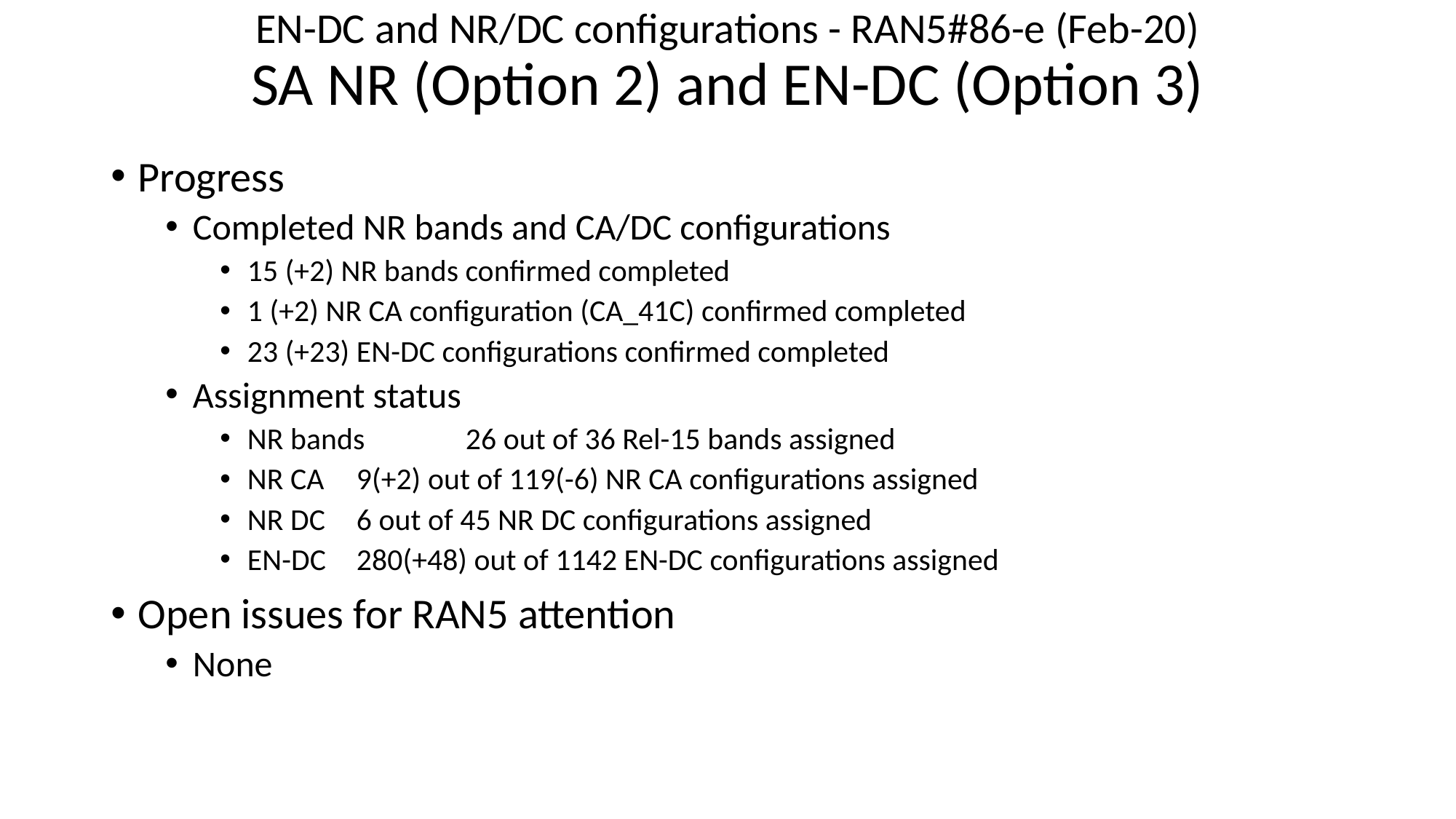

# EN-DC and NR/DC configurations - RAN5#86-e (Feb-20) SA NR (Option 2) and EN-DC (Option 3)
Progress
Completed NR bands and CA/DC configurations
15 (+2) NR bands confirmed completed
1 (+2) NR CA configuration (CA_41C) confirmed completed
23 (+23) EN-DC configurations confirmed completed
Assignment status
NR bands 	26 out of 36 Rel-15 bands assigned
NR CA 	9(+2) out of 119(-6) NR CA configurations assigned
NR DC 	6 out of 45 NR DC configurations assigned
EN-DC 	280(+48) out of 1142 EN-DC configurations assigned
Open issues for RAN5 attention
None